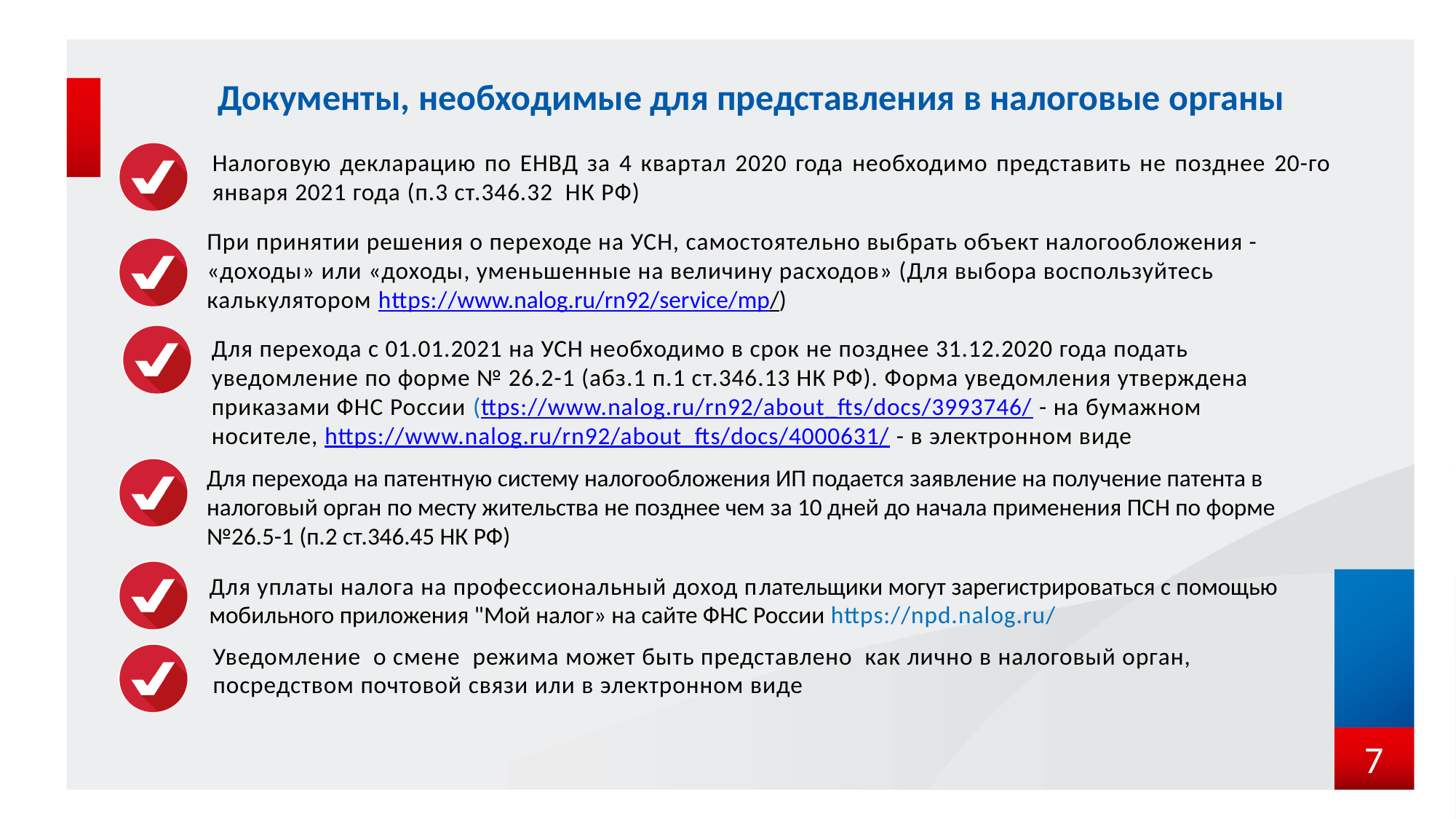

# Документы, необходимые для представления в налоговые органы
Налоговую декларацию по ЕНВД за 4 квартал 2020 года необходимо представить не позднее 20-го января 2021 года (п.3 ст.346.32  НК РФ)

При принятии решения о переходе на УСН, самостоятельно выбрать объект налогообложения - «доходы» или «доходы, уменьшенные на величину расходов» (Для выбора воспользуйтесь калькулятором https://www.nalog.ru/rn92/service/mp/)

Для перехода с 01.01.2021 на УСН необходимо в срок не позднее 31.12.2020 года подать уведомление по форме № 26.2-1 (абз.1 п.1 ст.346.13 НК РФ). Форма уведомления утверждена приказами ФНС России (ttps://www.nalog.ru/rn92/about_fts/docs/3993746/ - на бумажном носителе, https://www.nalog.ru/rn92/about_fts/docs/4000631/ - в электронном виде
Для перехода на патентную систему налогообложения ИП подается заявление на получение патента в налоговый орган по месту жительства не позднее чем за 10 дней до начала применения ПСН по форме №26.5-1 (п.2 ст.346.45 НК РФ)

Для уплаты налога на профессиональный доход плательщики могут зарегистрироваться с помощью мобильного приложения "Мой налог» на сайте ФНС России https://npd.nalog.ru/

Уведомление  о смене  режима может быть представлено  как лично в налоговый орган, посредством почтовой связи или в электронном виде

7